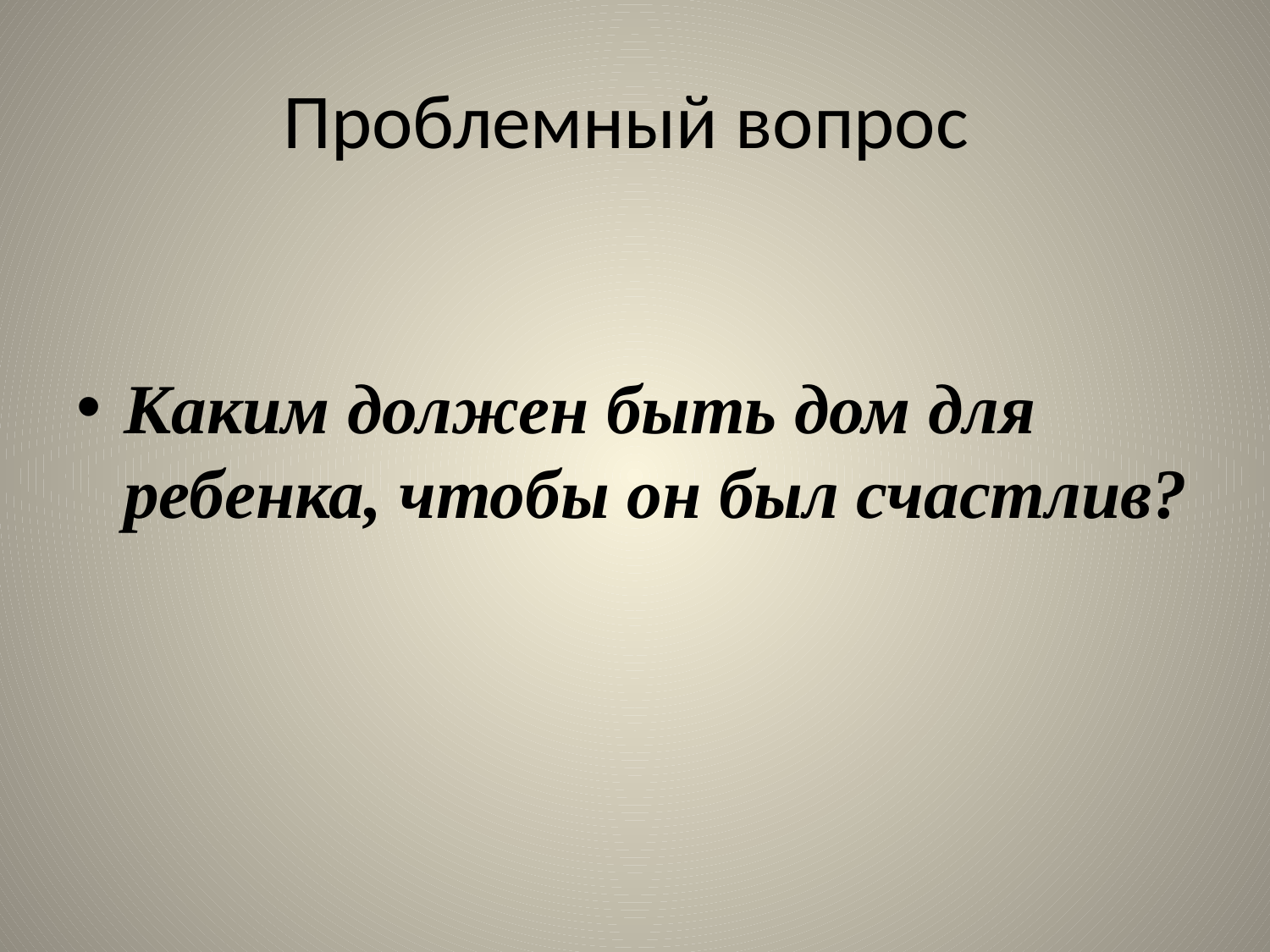

# Проблемный вопрос
Каким должен быть дом для ребенка, чтобы он был счастлив?